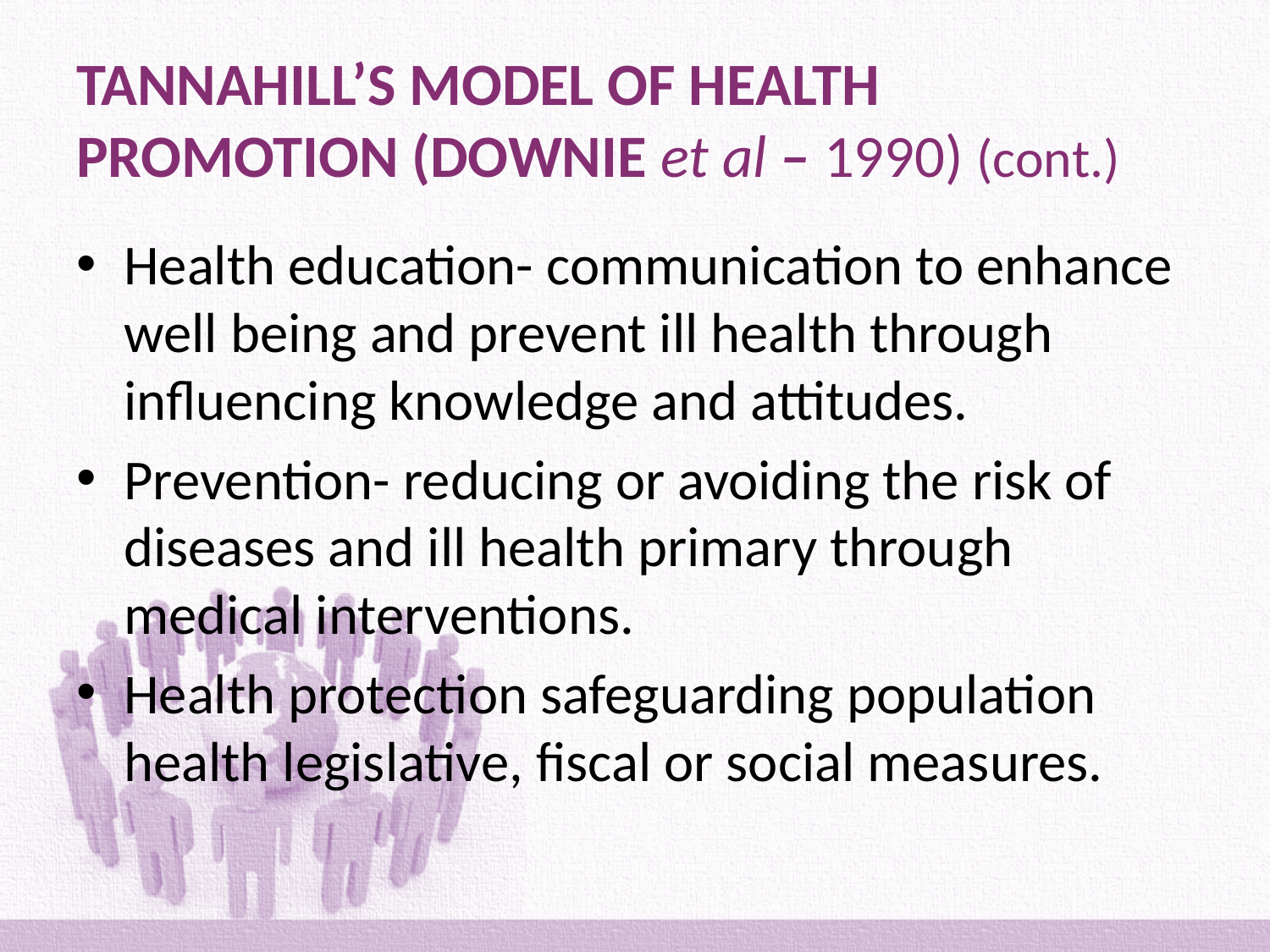

# TANNAHILL’S MODEL OF HEALTH PROMOTION (DOWNIE et al – 1990) (cont.)
Health education- communication to enhance well being and prevent ill health through influencing knowledge and attitudes.
Prevention- reducing or avoiding the risk of diseases and ill health primary through medical interventions.
Health protection safeguarding population health legislative, fiscal or social measures.